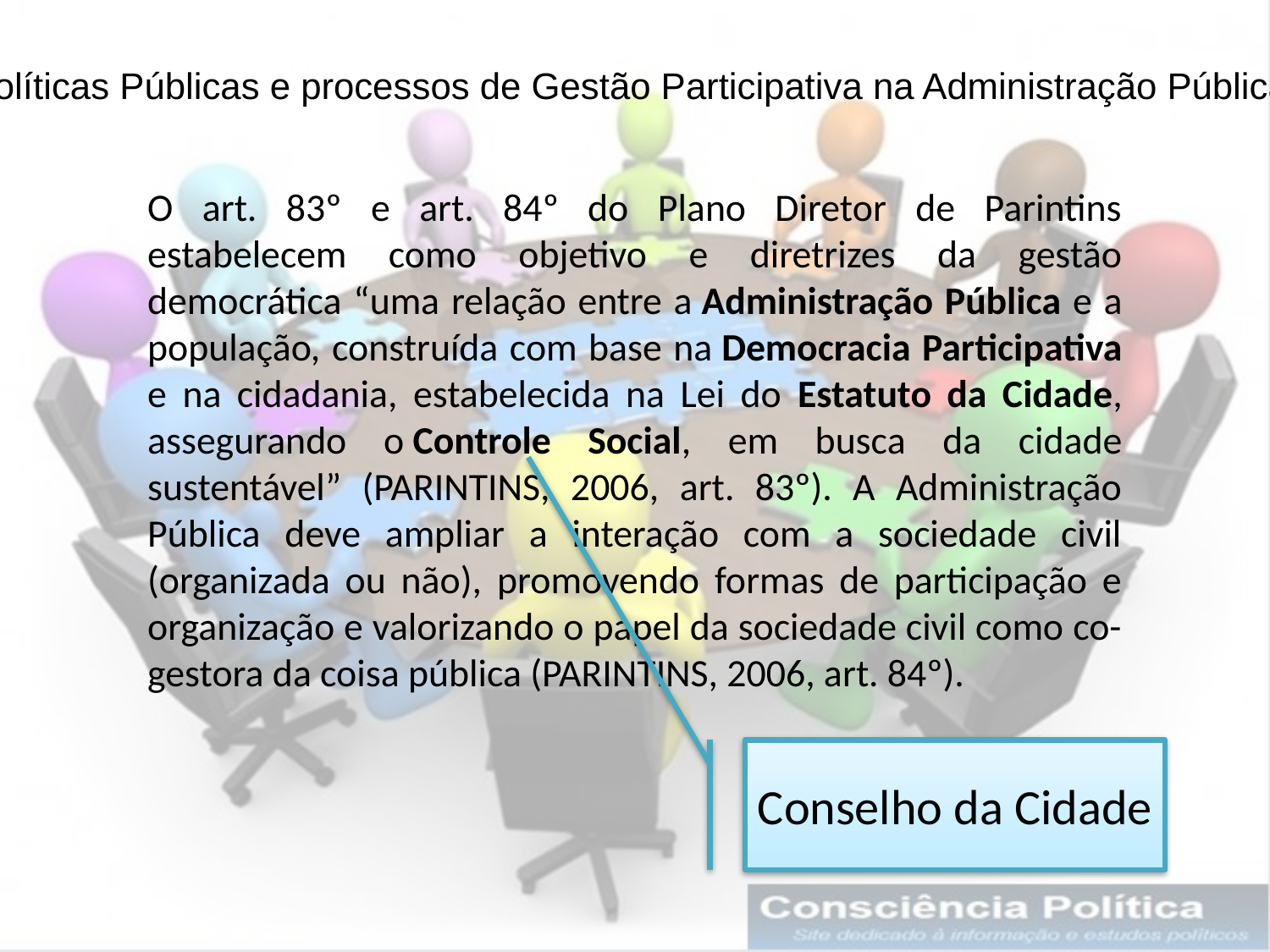

Políticas Públicas e processos de Gestão Participativa na Administração Pública
O art. 83º e art. 84º do Plano Diretor de Parintins estabelecem como objetivo e diretrizes da gestão democrática “uma relação entre a Administração Pública e a população, construída com base na Democracia Participativa e na cidadania, estabelecida na Lei do Estatuto da Cidade, assegurando o Controle Social, em busca da cidade sustentável” (PARINTINS, 2006, art. 83º). A Administração Pública deve ampliar a interação com a sociedade civil (organizada ou não), promovendo formas de participação e organização e valorizando o papel da sociedade civil como co-gestora da coisa pública (PARINTINS, 2006, art. 84º).
Conselho da Cidade